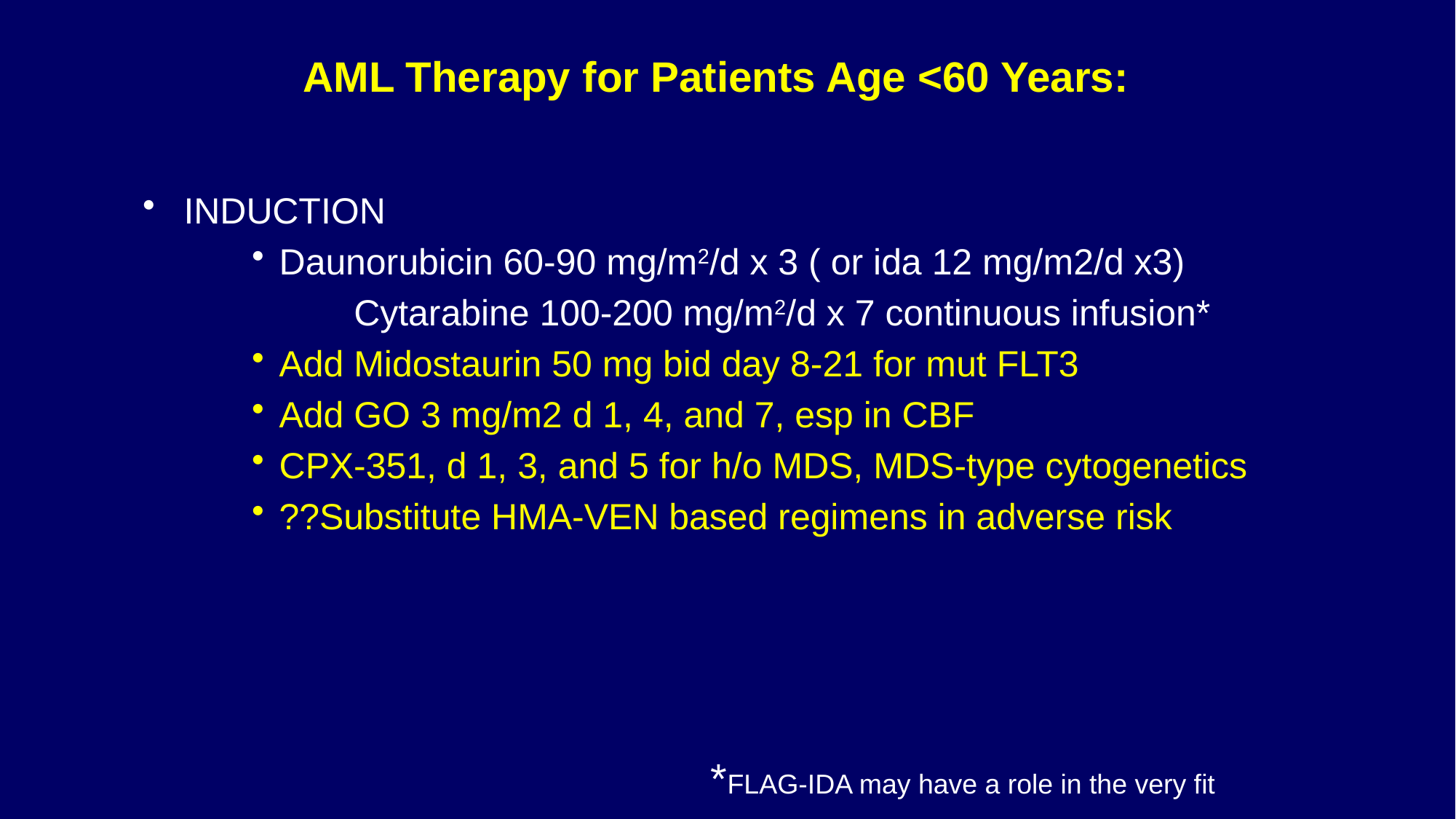

# AML Therapy for Patients Age <60 Years:
INDUCTION
Daunorubicin 60-90 mg/m2/d x 3 ( or ida 12 mg/m2/d x3)
          Cytarabine 100-200 mg/m2/d x 7 continuous infusion*
Add Midostaurin 50 mg bid day 8-21 for mut FLT3
Add GO 3 mg/m2 d 1, 4, and 7, esp in CBF
CPX-351, d 1, 3, and 5 for h/o MDS, MDS-type cytogenetics
??Substitute HMA-VEN based regimens in adverse risk

*FLAG-IDA may have a role in the very fit